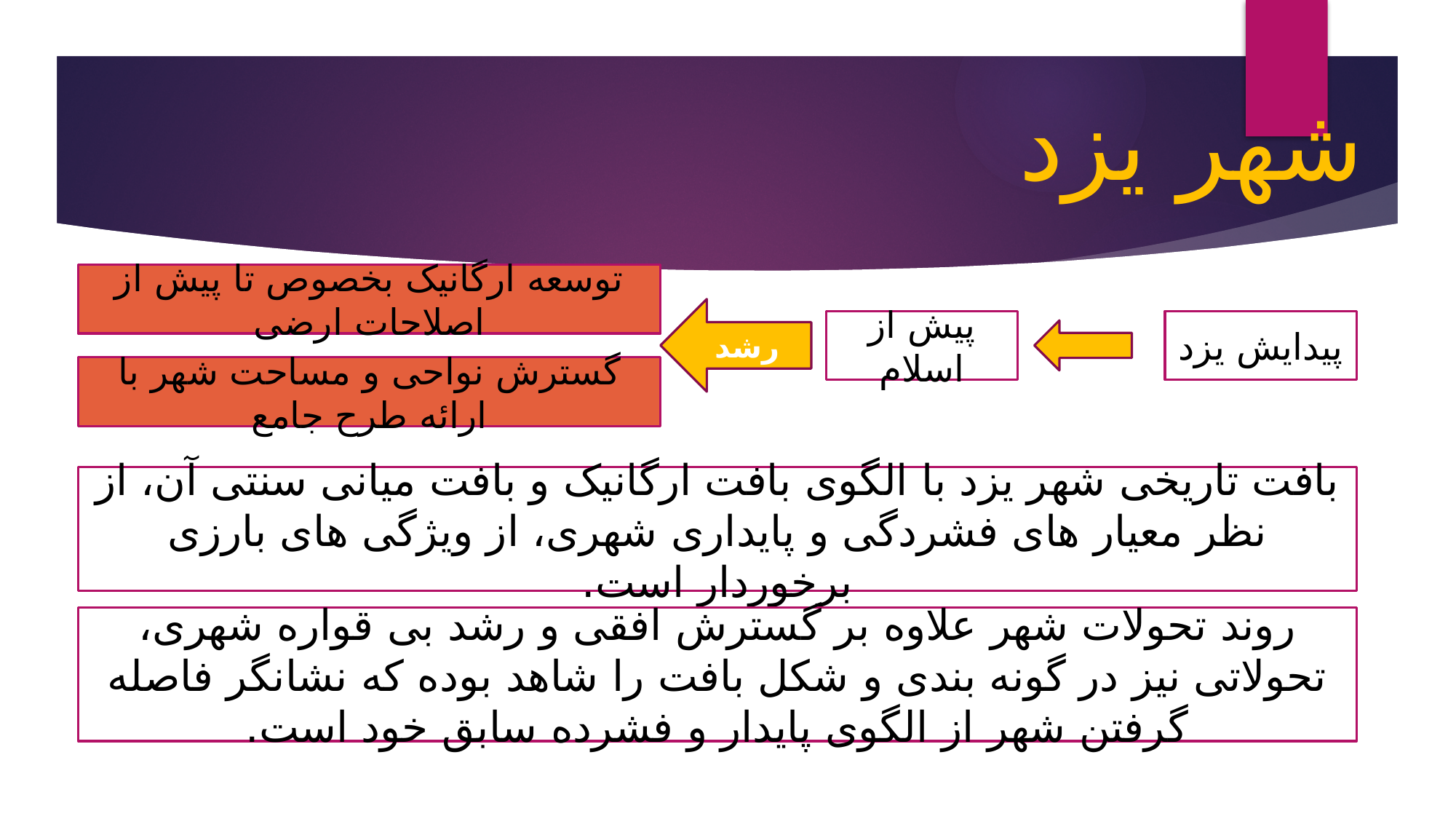

شهر یزد
توسعه ارگانیک بخصوص تا پیش از اصلاحات ارضی
رشد
پیش از اسلام
پیدایش یزد

گسترش نواحی و مساحت شهر با ارائه طرح جامع
بافت تاریخی شهر یزد با الگوی بافت ارگانیک و بافت میانی سنتی آن، از نظر معیار های فشردگی و پایداری شهری، از ویژگی های بارزی برخوردار است.
روند تحولات شهر علاوه بر گسترش افقی و رشد بی قواره شهری، تحولاتی نیز در گونه بندی و شکل بافت را شاهد بوده که نشانگر فاصله گرفتن شهر از الگوی پایدار و فشرده سابق خود است.